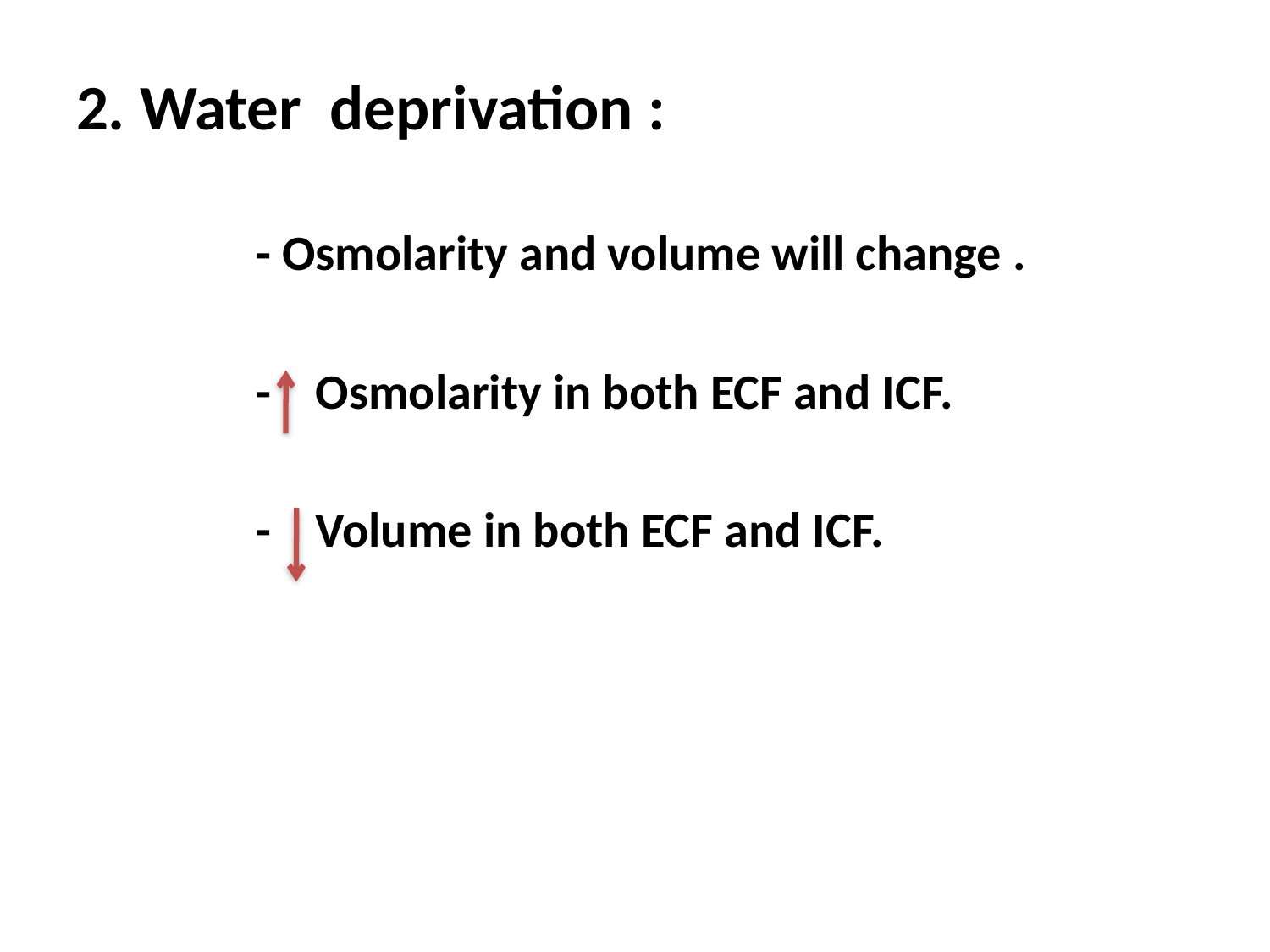

2. Water  deprivation :

                - Osmolarity and volume will change .

                -    Osmolarity in both ECF and ICF.

                -    Volume in both ECF and ICF.